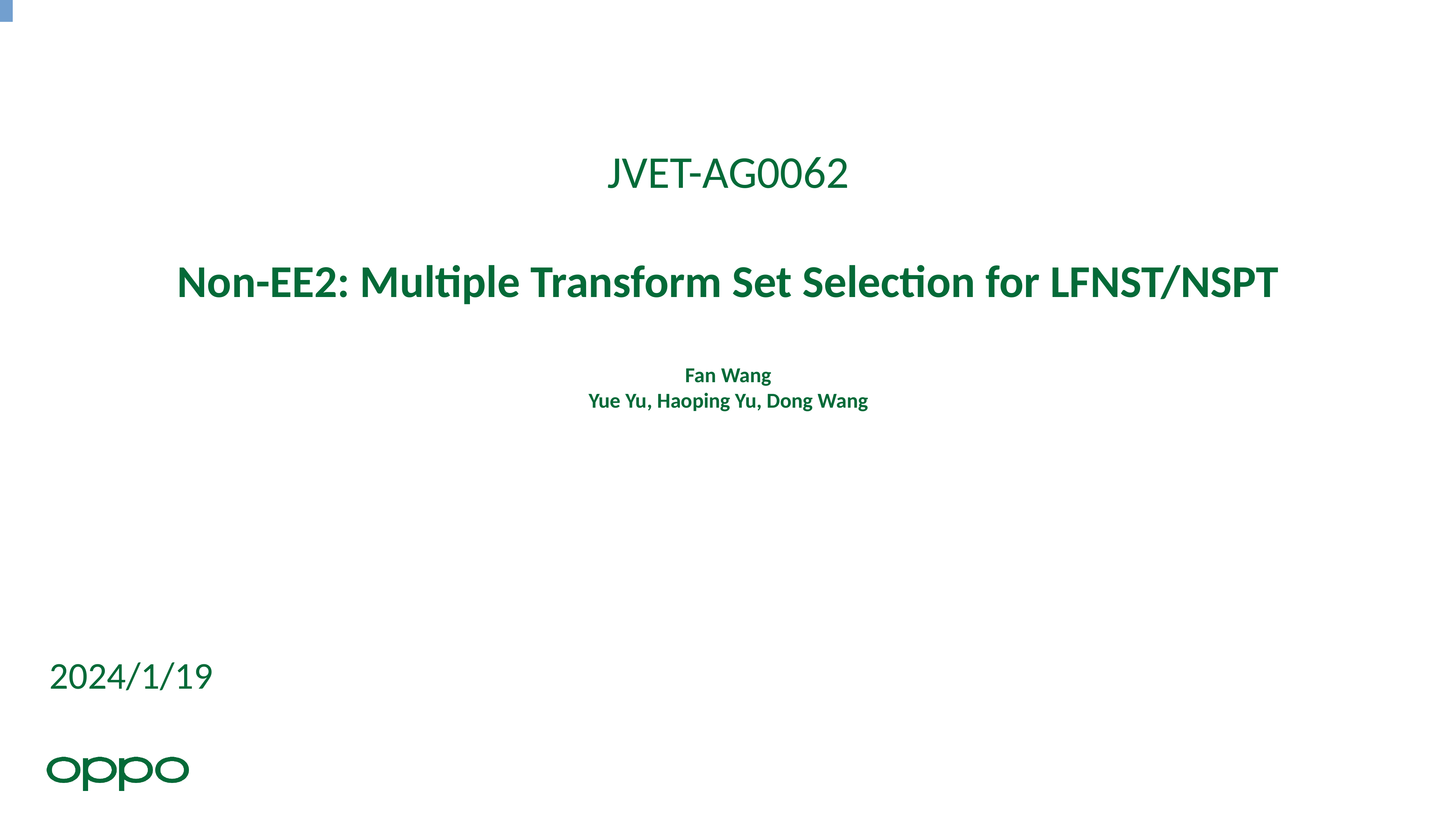

# JVET-AG0062 Non-EE2: Multiple Transform Set Selection for LFNST/NSPT Fan Wang Yue Yu, Haoping Yu, Dong Wang